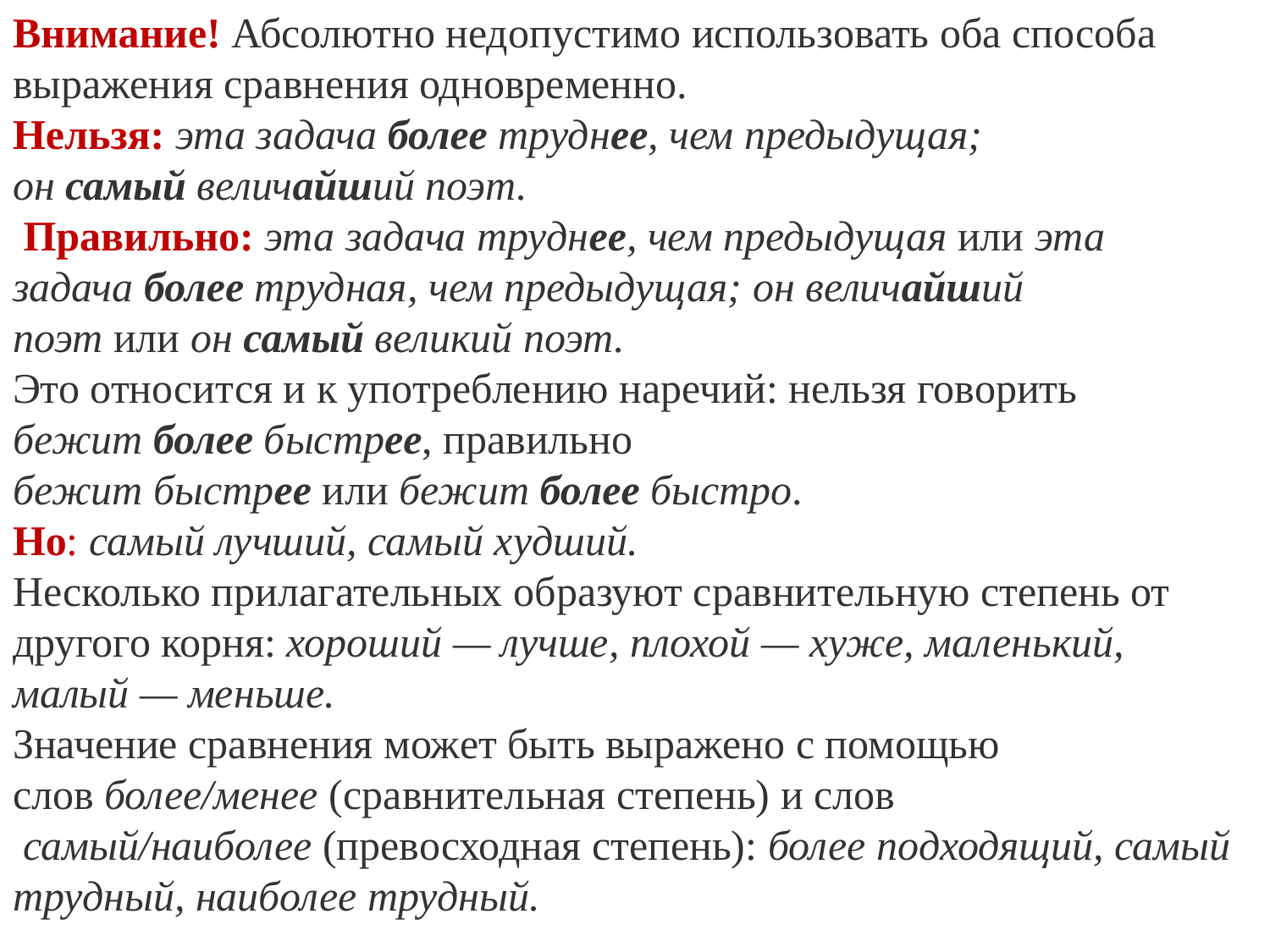

Внимание! Абсолютно недопустимо использовать оба способа выражения сравнения одновременно.
Нельзя: эта задача более труднее, чем предыдущая;
он самый величайший поэт.
 Правильно: эта задача труднее, чем предыдущая или эта задача более трудная, чем предыдущая; он величайший поэт или он самый великий поэт.
Это относится и к употреблению наречий: нельзя говорить
бежит более быстрее, правильно
бежит быстрее или бежит более быстро.
Но: самый лучший, самый худший.
Несколько прилагательных образуют сравнительную степень от другого корня: хороший — лучше, плохой — хуже, маленький, малый — меньше.
Значение сравнения может быть выражено с помощью слов более/менее (сравнительная степень) и слов
 самый/наиболее (превосходная степень): более подходящий, самый трудный, наиболее трудный.